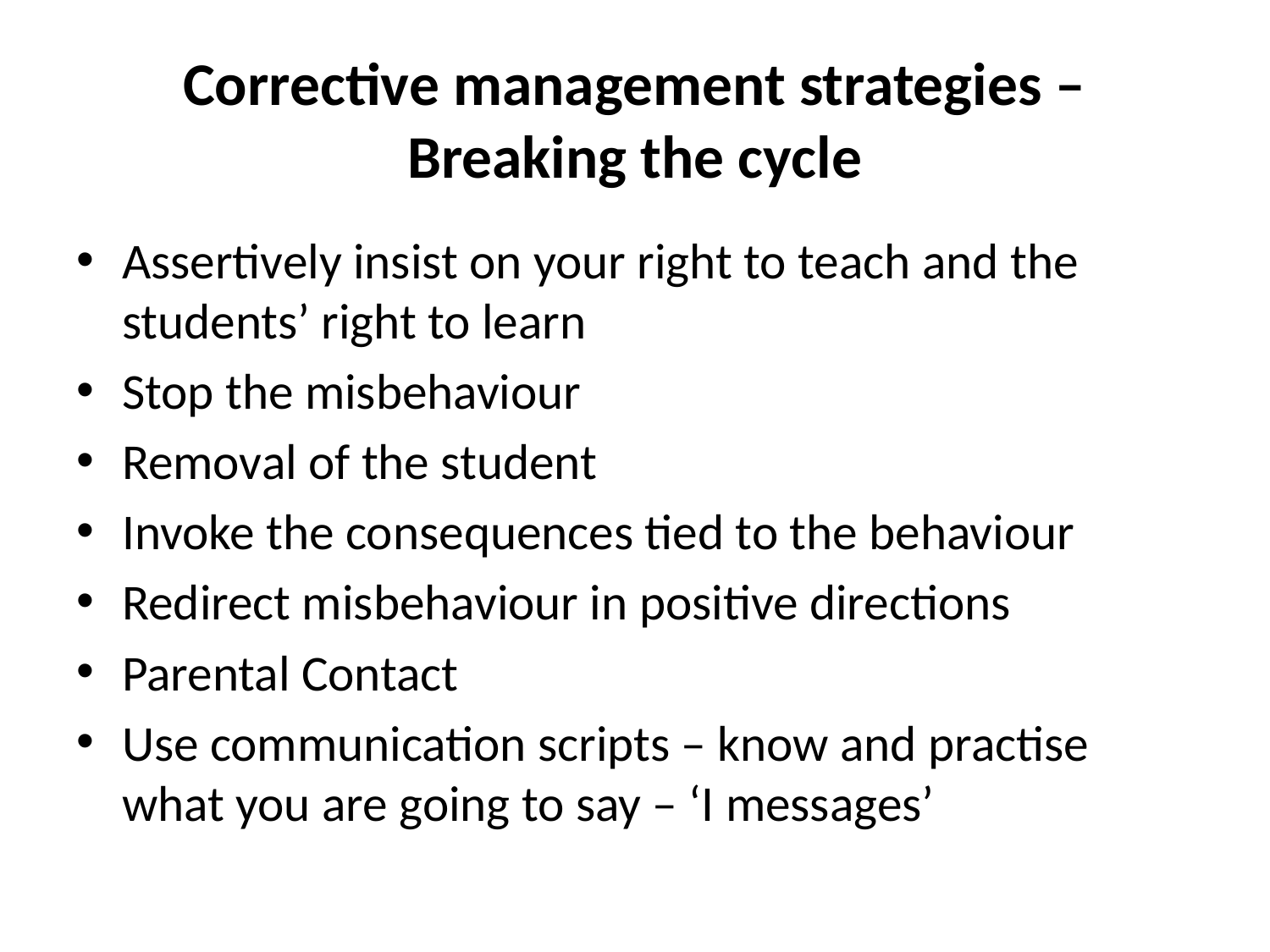

# Corrective management strategies – Breaking the cycle
Assertively insist on your right to teach and the students’ right to learn
Stop the misbehaviour
Removal of the student
Invoke the consequences tied to the behaviour
Redirect misbehaviour in positive directions
Parental Contact
Use communication scripts – know and practise what you are going to say – ‘I messages’